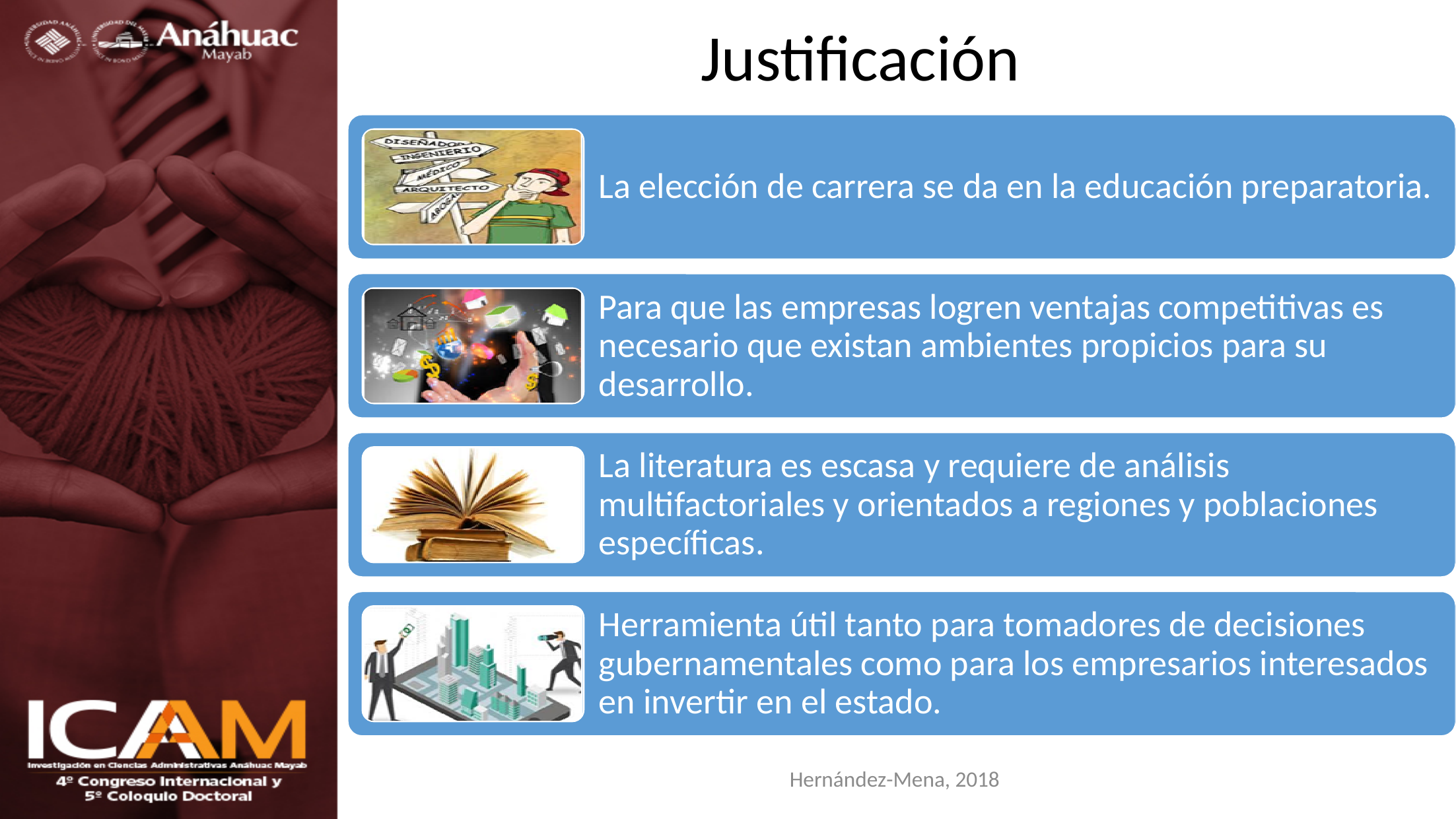

# Justificación
La elección de carrera se da en la educación preparatoria.
Para que las empresas logren ventajas competitivas es necesario que existan ambientes propicios para su desarrollo.
La literatura es escasa y requiere de análisis multifactoriales y orientados a regiones y poblaciones específicas.
Herramienta útil tanto para tomadores de decisiones gubernamentales como para los empresarios interesados en invertir en el estado.
Hernández-Mena, 2018